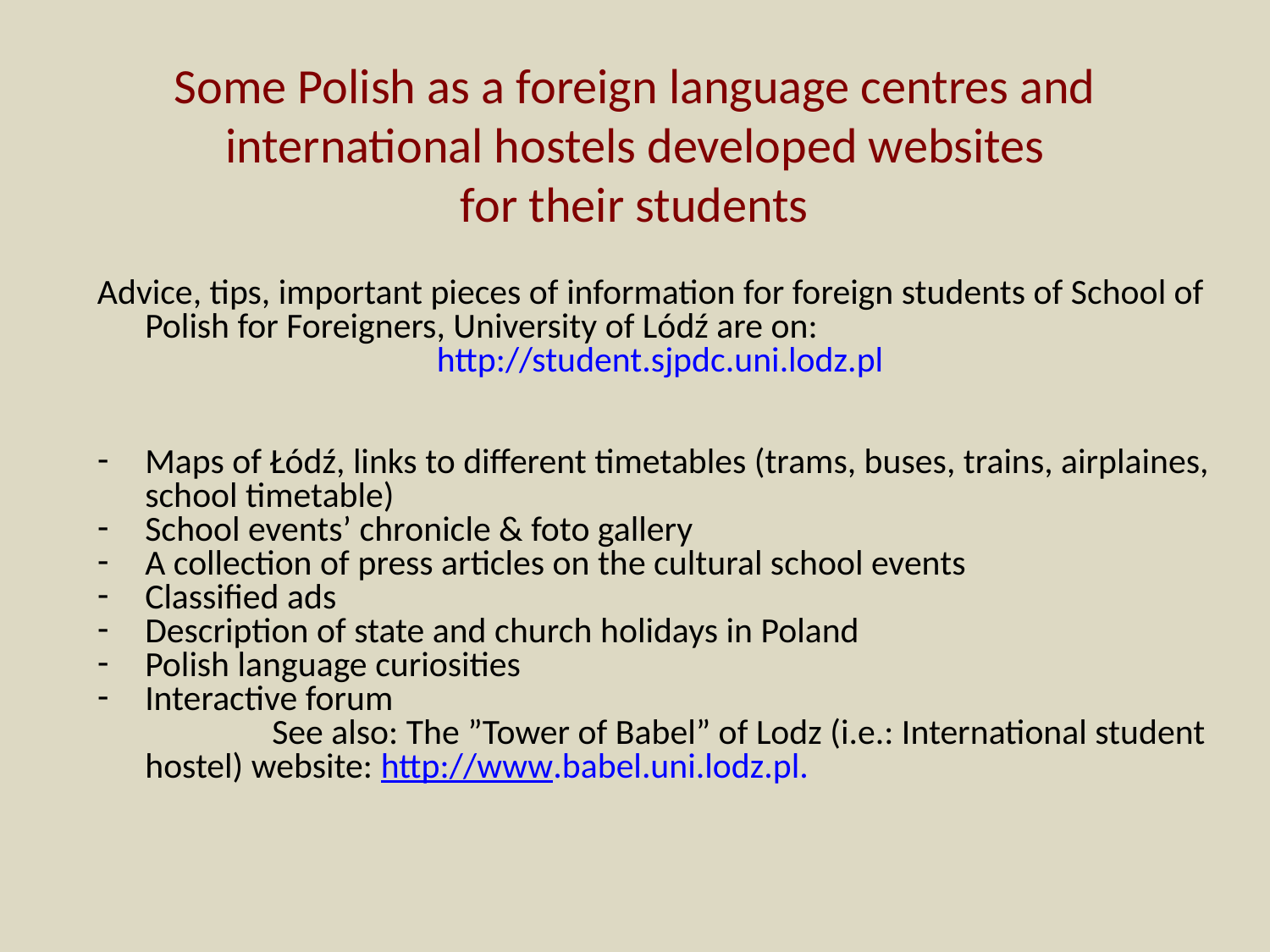

# Some Polish as a foreign language centres and international hostels developed websites for their students
Advice, tips, important pieces of information for foreign students of School of Polish for Foreigners, University of Lódź are on:
 http://student.sjpdc.uni.lodz.pl

Maps of Łódź, links to different timetables (trams, buses, trains, airplaines, school timetable)
School events’ chronicle & foto gallery
A collection of press articles on the cultural school events
Classified ads
Description of state and church holidays in Poland
Polish language curiosities
Interactive forum
		See also: The ”Tower of Babel” of Lodz (i.e.: International student hostel) website: http://www.babel.uni.lodz.pl.